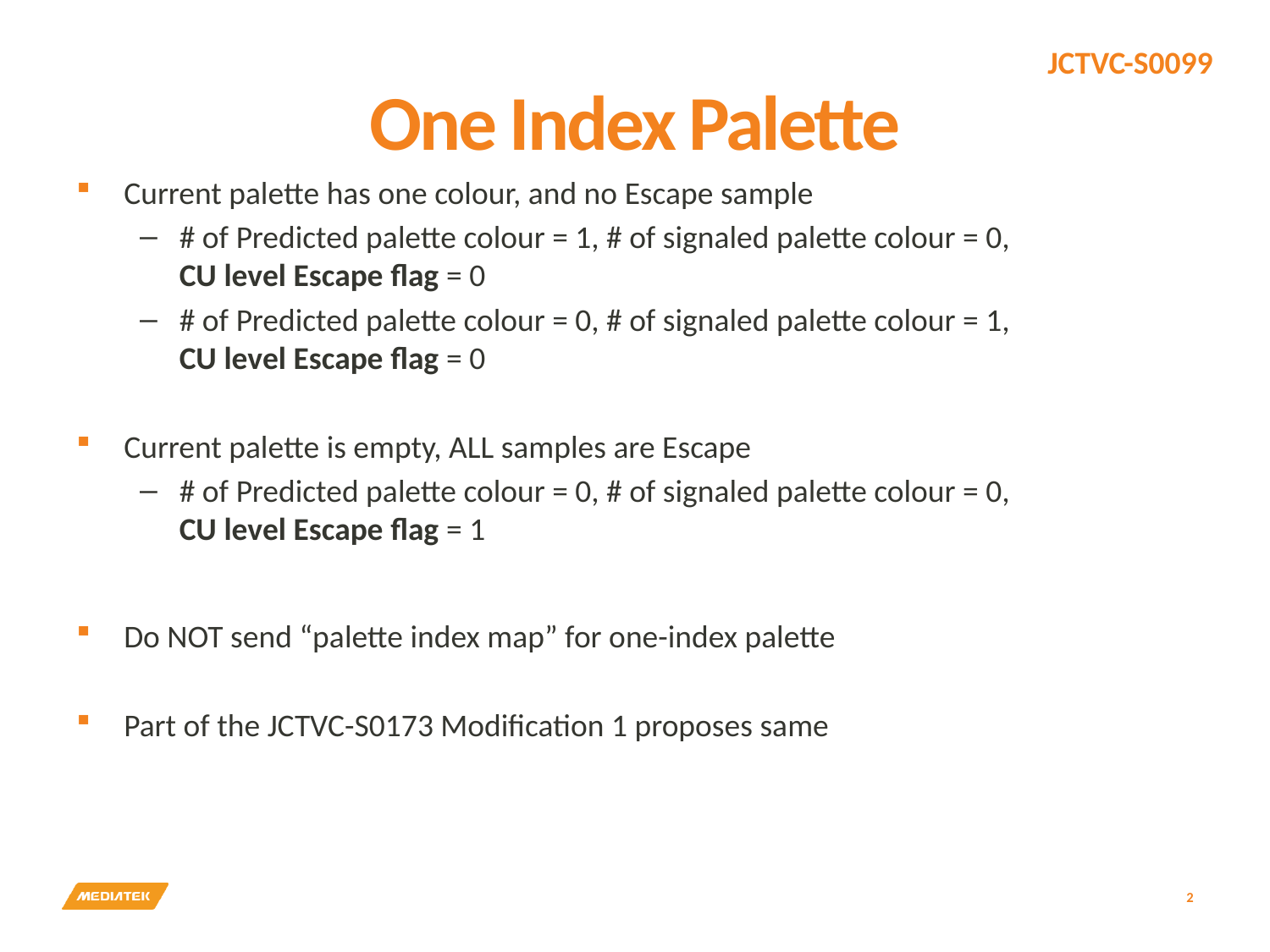

# One Index Palette
Current palette has one colour, and no Escape sample
# of Predicted palette colour = 1, # of signaled palette colour = 0, CU level Escape flag = 0
# of Predicted palette colour = 0, # of signaled palette colour = 1, CU level Escape flag = 0

Current palette is empty, ALL samples are Escape
# of Predicted palette colour = 0, # of signaled palette colour = 0, CU level Escape flag = 1

Do NOT send “palette index map” for one-index palette

Part of the JCTVC-S0173 Modification 1 proposes same
2